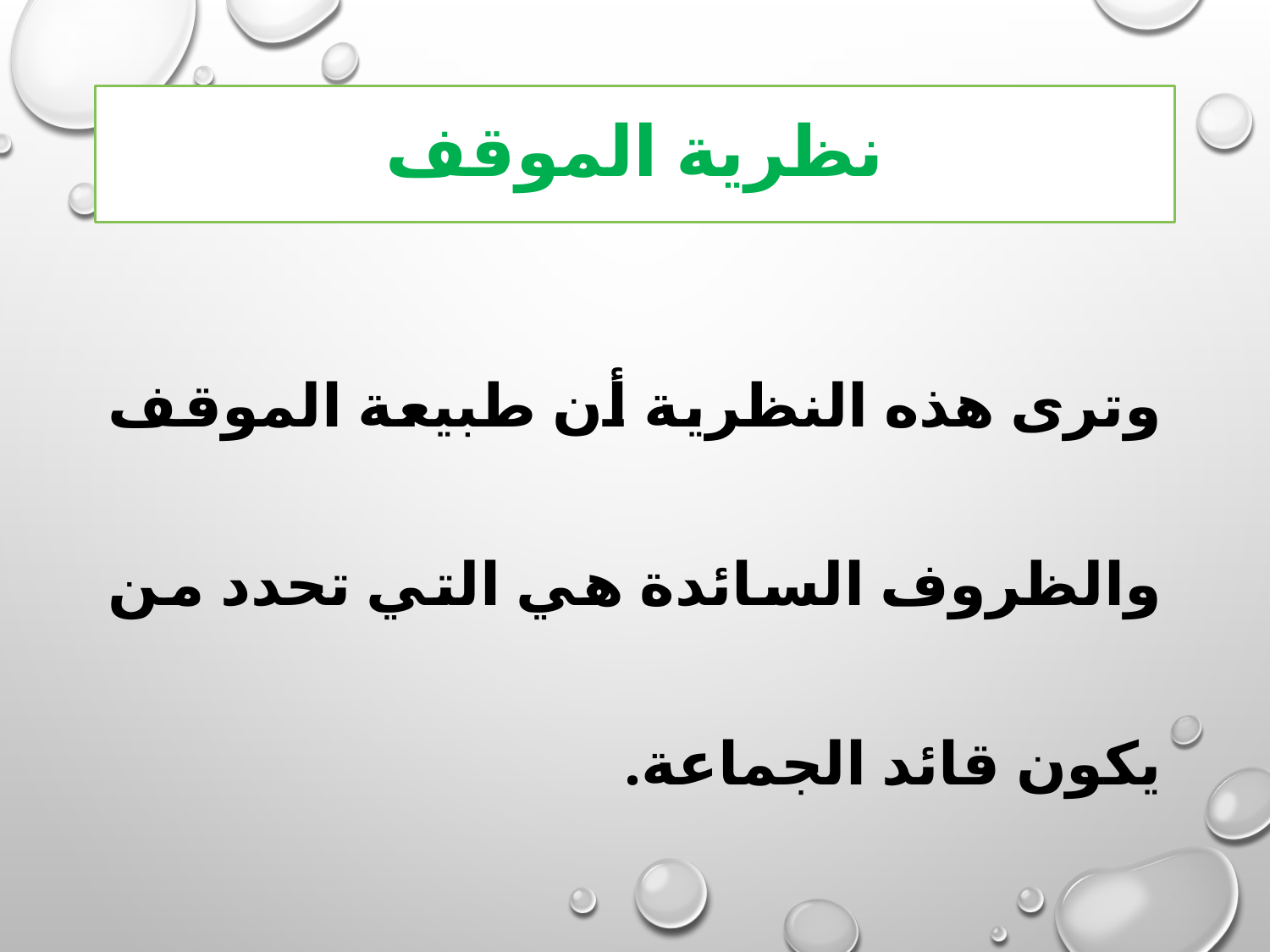

# نظرية الموقف
وترى هذه النظرية أن طبيعة الموقف والظروف السائدة هي التي تحدد من يكون قائد الجماعة.